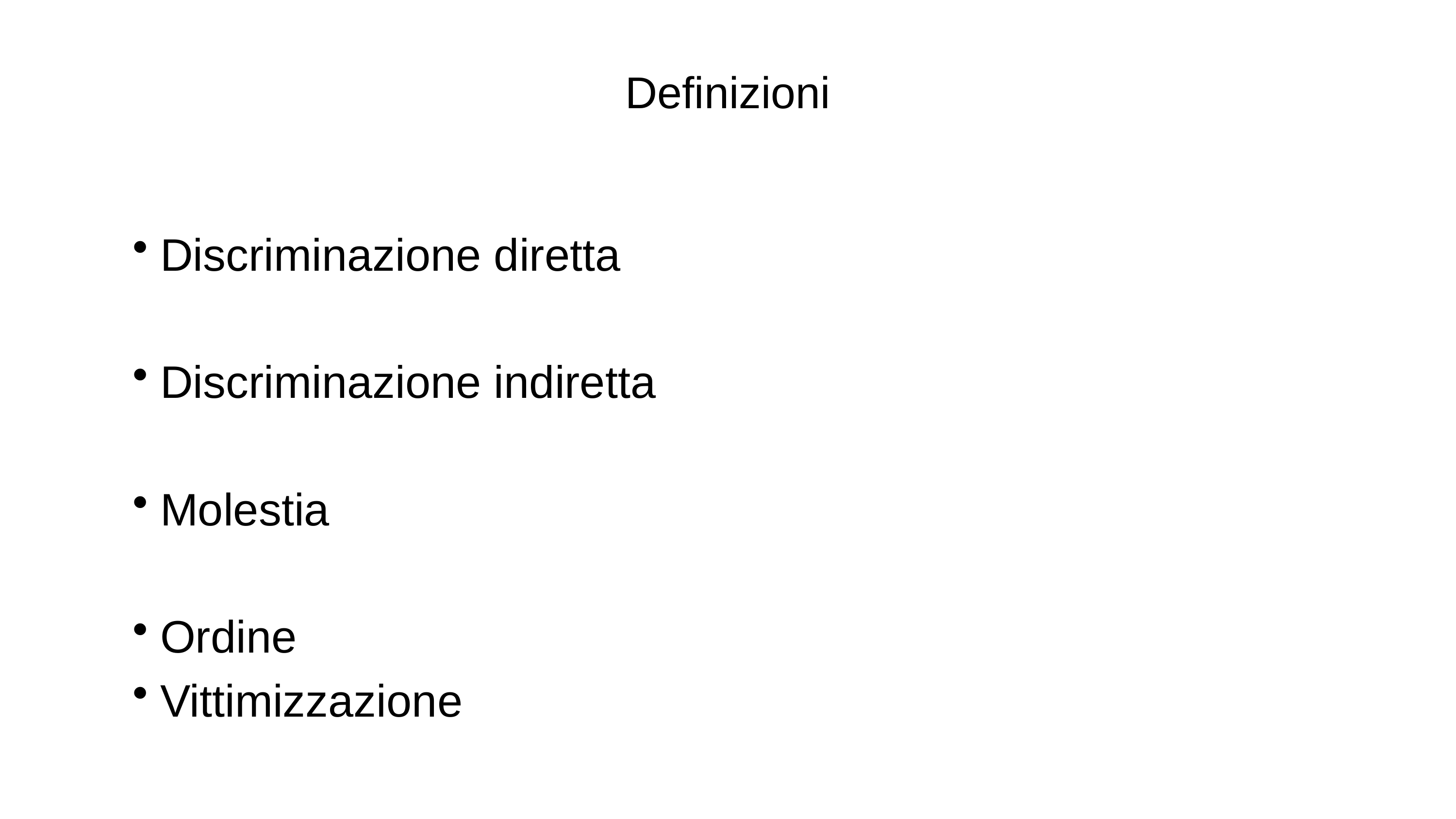

Definizioni

Discriminazione diretta

Discriminazione indiretta

Molestia

Ordine
Vittimizzazione